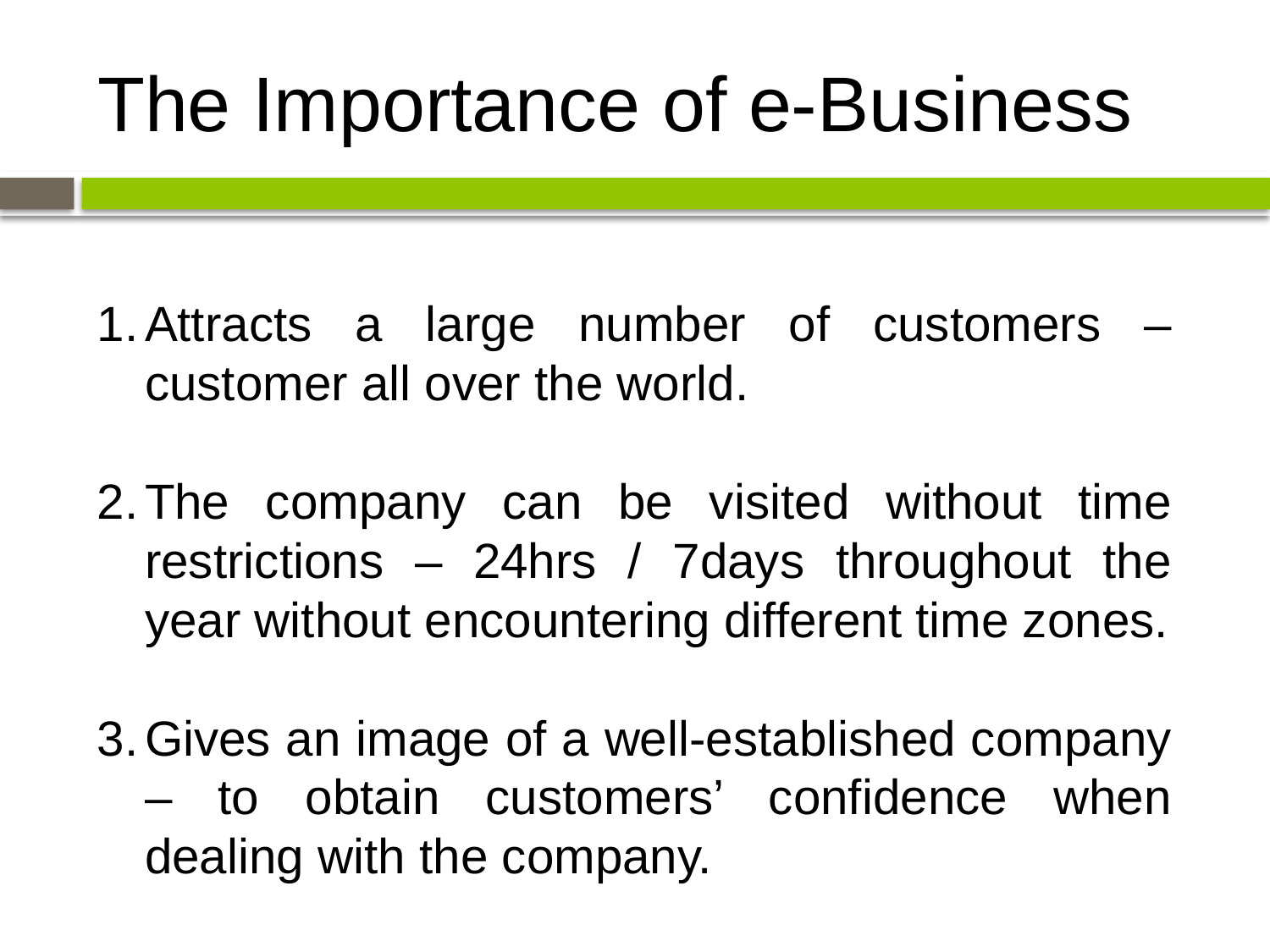

# The Importance of e-Business
Attracts a large number of customers – customer all over the world.

The company can be visited without time restrictions – 24hrs / 7days throughout the year without encountering different time zones.

Gives an image of a well-established company – to obtain customers’ confidence when dealing with the company.